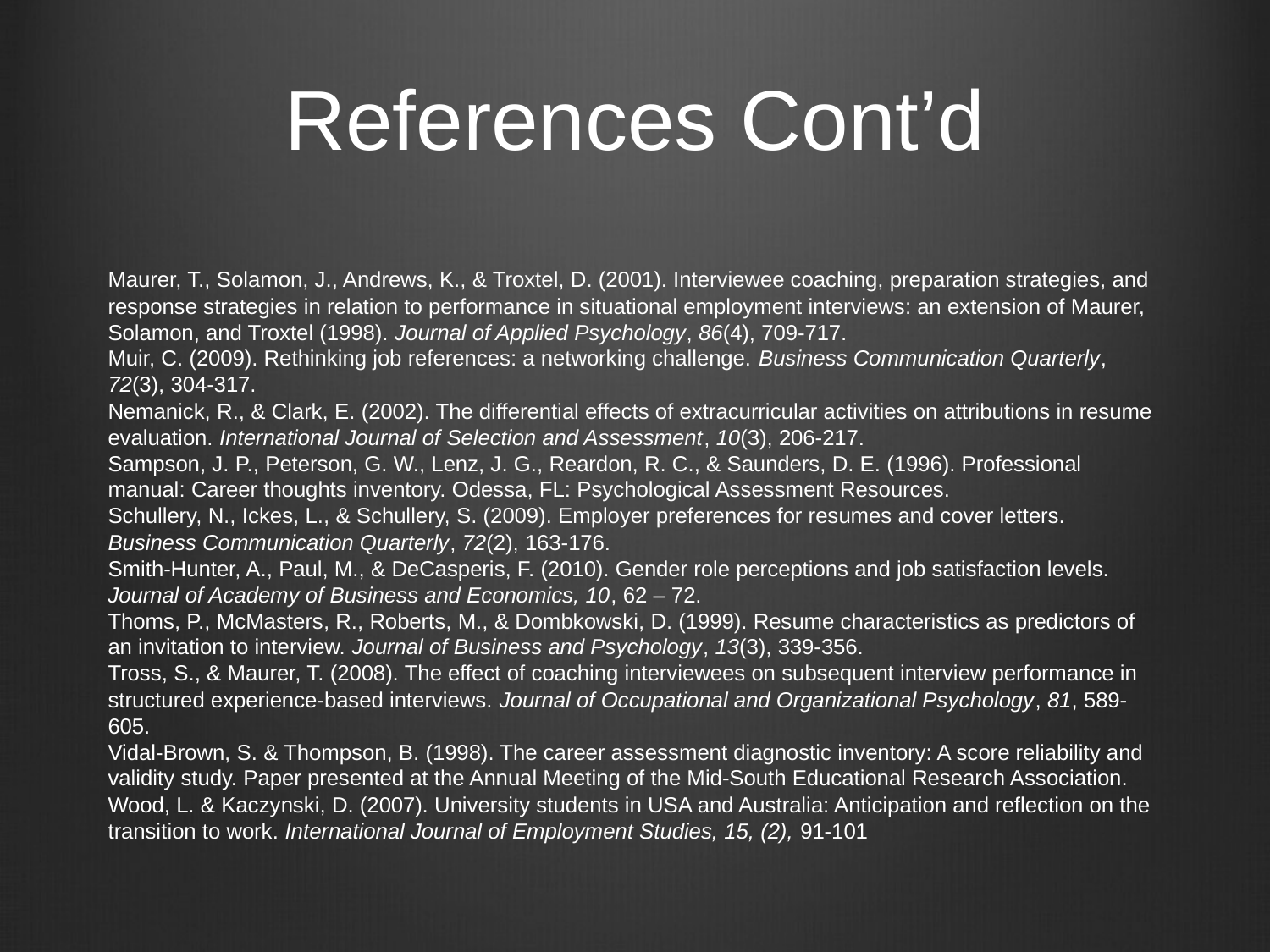

# References Cont’d
Maurer, T., Solamon, J., Andrews, K., & Troxtel, D. (2001). Interviewee coaching, preparation strategies, and response strategies in relation to performance in situational employment interviews: an extension of Maurer, Solamon, and Troxtel (1998). Journal of Applied Psychology, 86(4), 709-717.
Muir, C. (2009). Rethinking job references: a networking challenge. Business Communication Quarterly, 72(3), 304-317.
Nemanick, R., & Clark, E. (2002). The differential effects of extracurricular activities on attributions in resume evaluation. International Journal of Selection and Assessment, 10(3), 206-217.
Sampson, J. P., Peterson, G. W., Lenz, J. G., Reardon, R. C., & Saunders, D. E. (1996). Professional manual: Career thoughts inventory. Odessa, FL: Psychological Assessment Resources.
Schullery, N., Ickes, L., & Schullery, S. (2009). Employer preferences for resumes and cover letters. Business Communication Quarterly, 72(2), 163-176.
Smith-Hunter, A., Paul, M., & DeCasperis, F. (2010). Gender role perceptions and job satisfaction levels. Journal of Academy of Business and Economics, 10, 62 – 72.
Thoms, P., McMasters, R., Roberts, M., & Dombkowski, D. (1999). Resume characteristics as predictors of an invitation to interview. Journal of Business and Psychology, 13(3), 339-356.
Tross, S., & Maurer, T. (2008). The effect of coaching interviewees on subsequent interview performance in structured experience-based interviews. Journal of Occupational and Organizational Psychology, 81, 589-605.
Vidal-Brown, S. & Thompson, B. (1998). The career assessment diagnostic inventory: A score reliability and validity study. Paper presented at the Annual Meeting of the Mid-South Educational Research Association.
Wood, L. & Kaczynski, D. (2007). University students in USA and Australia: Anticipation and reflection on the transition to work. International Journal of Employment Studies, 15, (2), 91-101